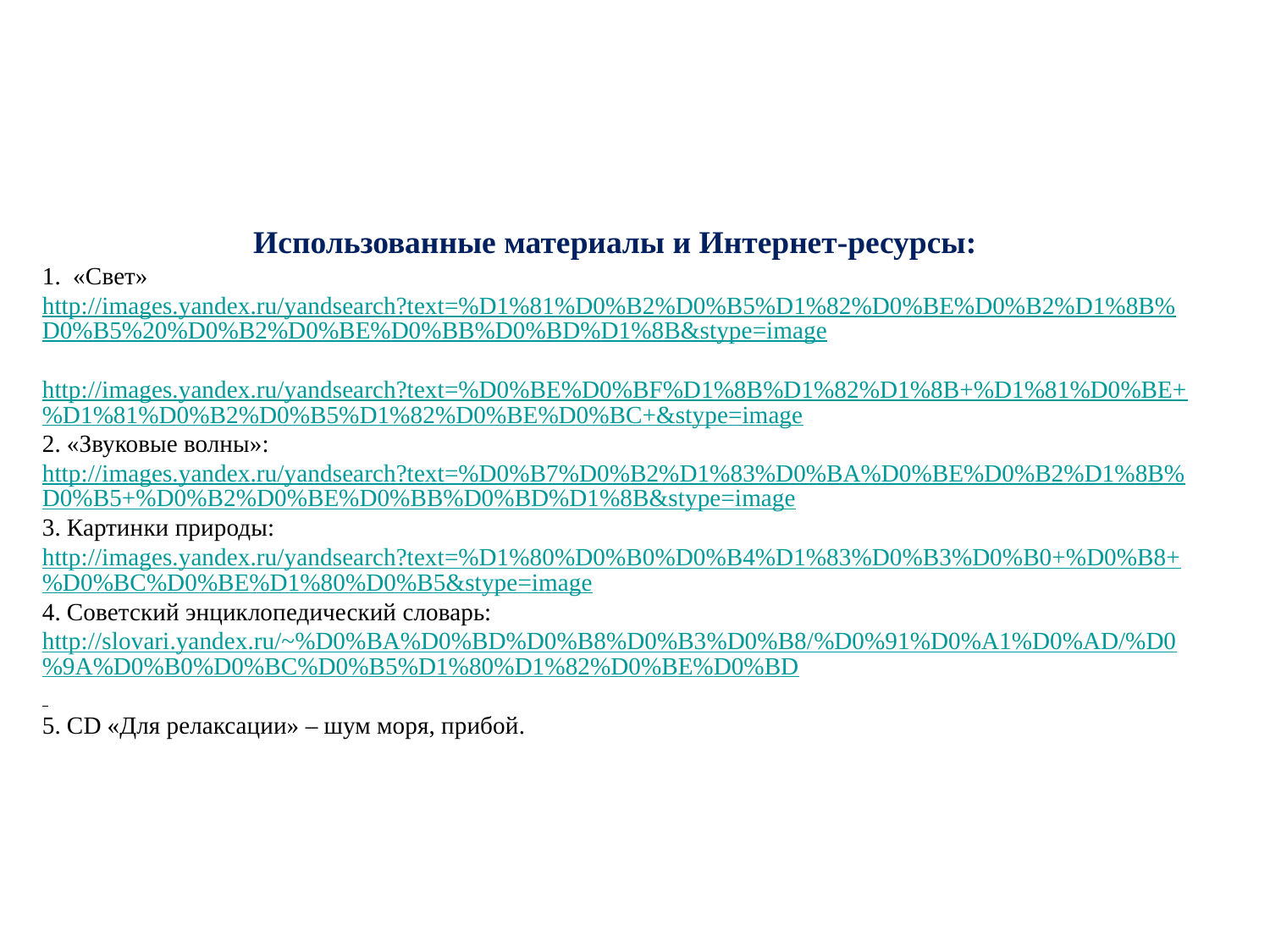

Использованные материалы и Интернет-ресурсы:
1.  «Свет» http://images.yandex.ru/yandsearch?text=%D1%81%D0%B2%D0%B5%D1%82%D0%BE%D0%B2%D1%8B%D0%B5%20%D0%B2%D0%BE%D0%BB%D0%BD%D1%8B&stype=image http://images.yandex.ru/yandsearch?text=%D0%BE%D0%BF%D1%8B%D1%82%D1%8B+%D1%81%D0%BE+%D1%81%D0%B2%D0%B5%D1%82%D0%BE%D0%BC+&stype=image
2. «Звуковые волны»: http://images.yandex.ru/yandsearch?text=%D0%B7%D0%B2%D1%83%D0%BA%D0%BE%D0%B2%D1%8B%D0%B5+%D0%B2%D0%BE%D0%BB%D0%BD%D1%8B&stype=image
3. Картинки природы: http://images.yandex.ru/yandsearch?text=%D1%80%D0%B0%D0%B4%D1%83%D0%B3%D0%B0+%D0%B8+%D0%BC%D0%BE%D1%80%D0%B5&stype=image
4. Советский энциклопедический словарь: http://slovari.yandex.ru/~%D0%BA%D0%BD%D0%B8%D0%B3%D0%B8/%D0%91%D0%A1%D0%AD/%D0%9A%D0%B0%D0%BC%D0%B5%D1%80%D1%82%D0%BE%D0%BD
5. СD «Для релаксации» – шум моря, прибой.